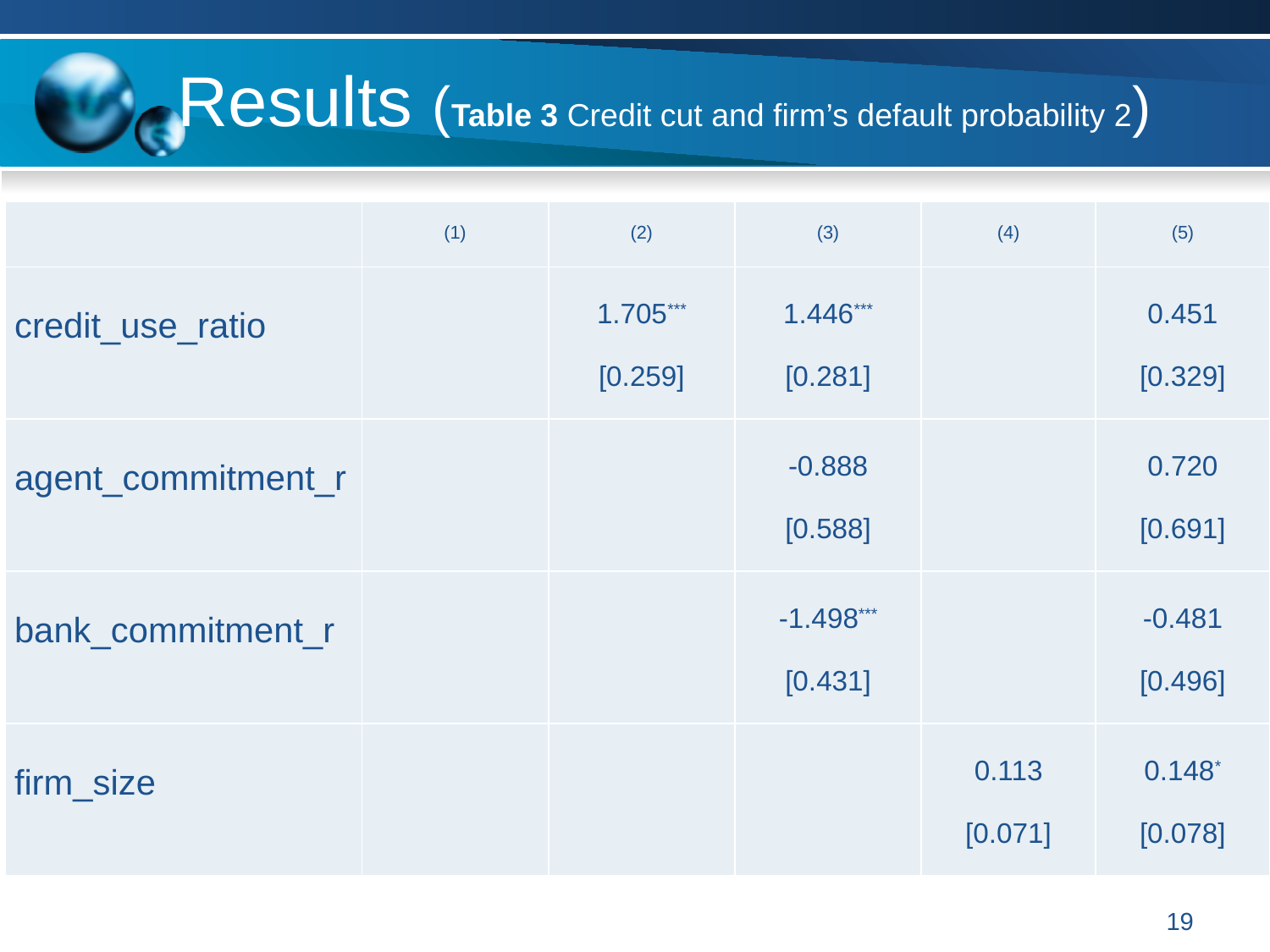

# Results (Table 3 Credit cut and firm’s default probability 2)
|  | (1) | (2) | (3) | (4) | (5) |
| --- | --- | --- | --- | --- | --- |
| credit\_use\_ratio |  | 1.705\*\*\* [0.259] | 1.446\*\*\* [0.281] |  | 0.451 [0.329] |
| agent\_commitment\_r |  |  | -0.888 [0.588] |  | 0.720 [0.691] |
| bank\_commitment\_r |  |  | -1.498\*\*\* [0.431] |  | -0.481 [0.496] |
| firm\_size |  |  |  | 0.113 [0.071] | 0.148\* [0.078] |
19